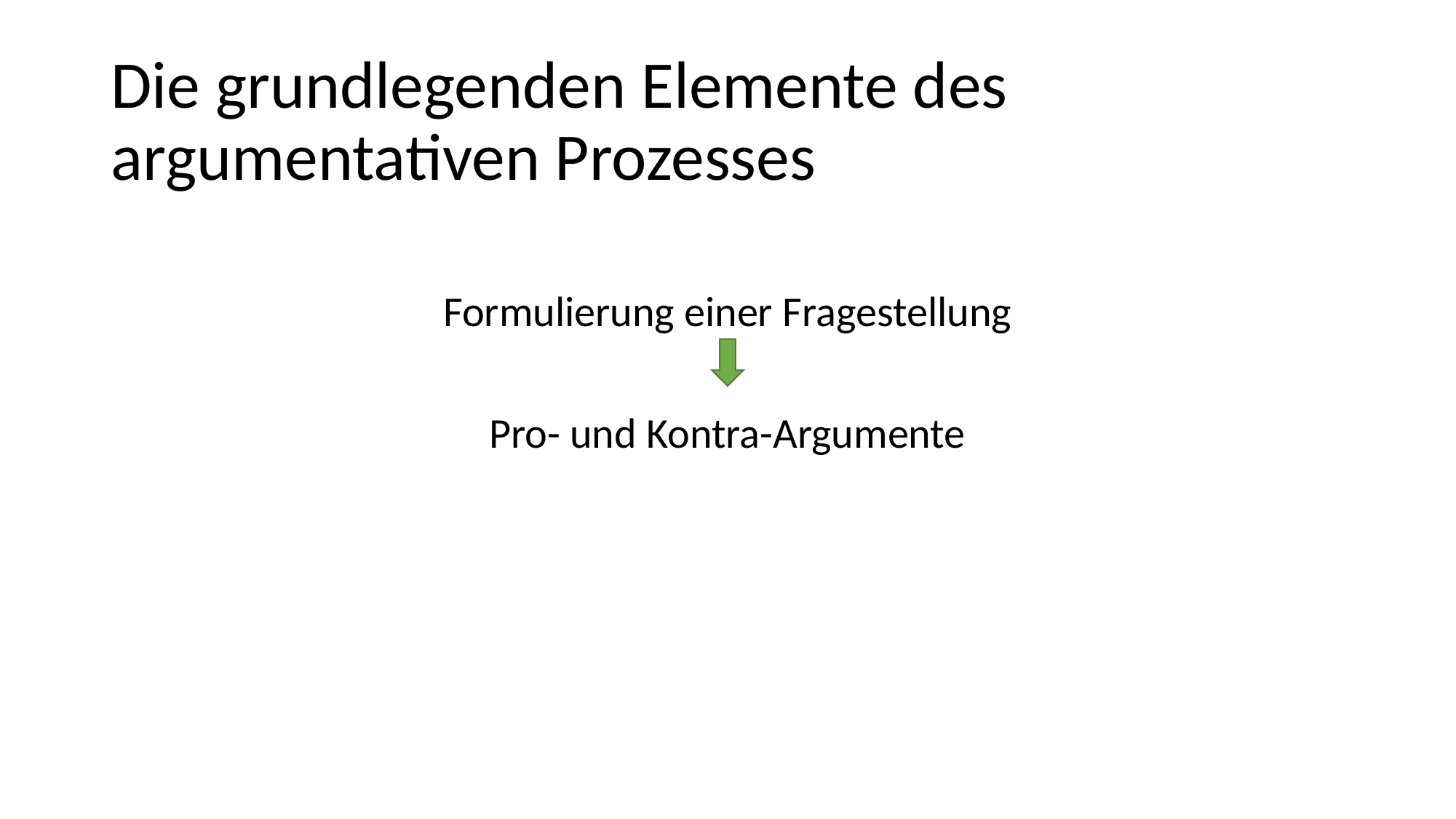

# Die grundlegenden Elemente des argumentativen Prozesses

Formulierung einer Fragestellung

Pro- und Kontra-Argumente